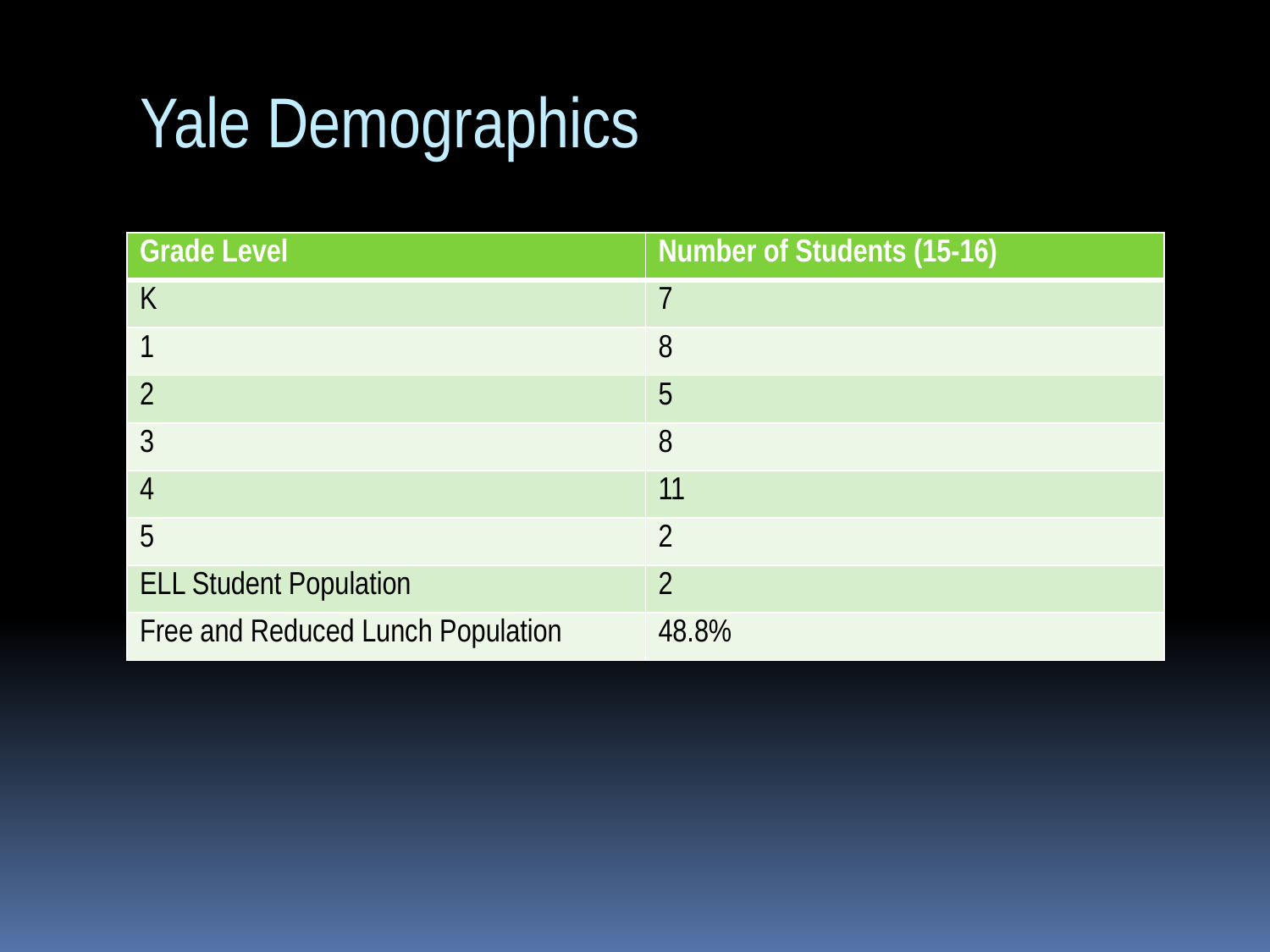

# Yale Demographics
| Grade Level | Number of Students (15-16) |
| --- | --- |
| K | 7 |
| 1 | 8 |
| 2 | 5 |
| 3 | 8 |
| 4 | 11 |
| 5 | 2 |
| ELL Student Population | 2 |
| Free and Reduced Lunch Population | 48.8% |